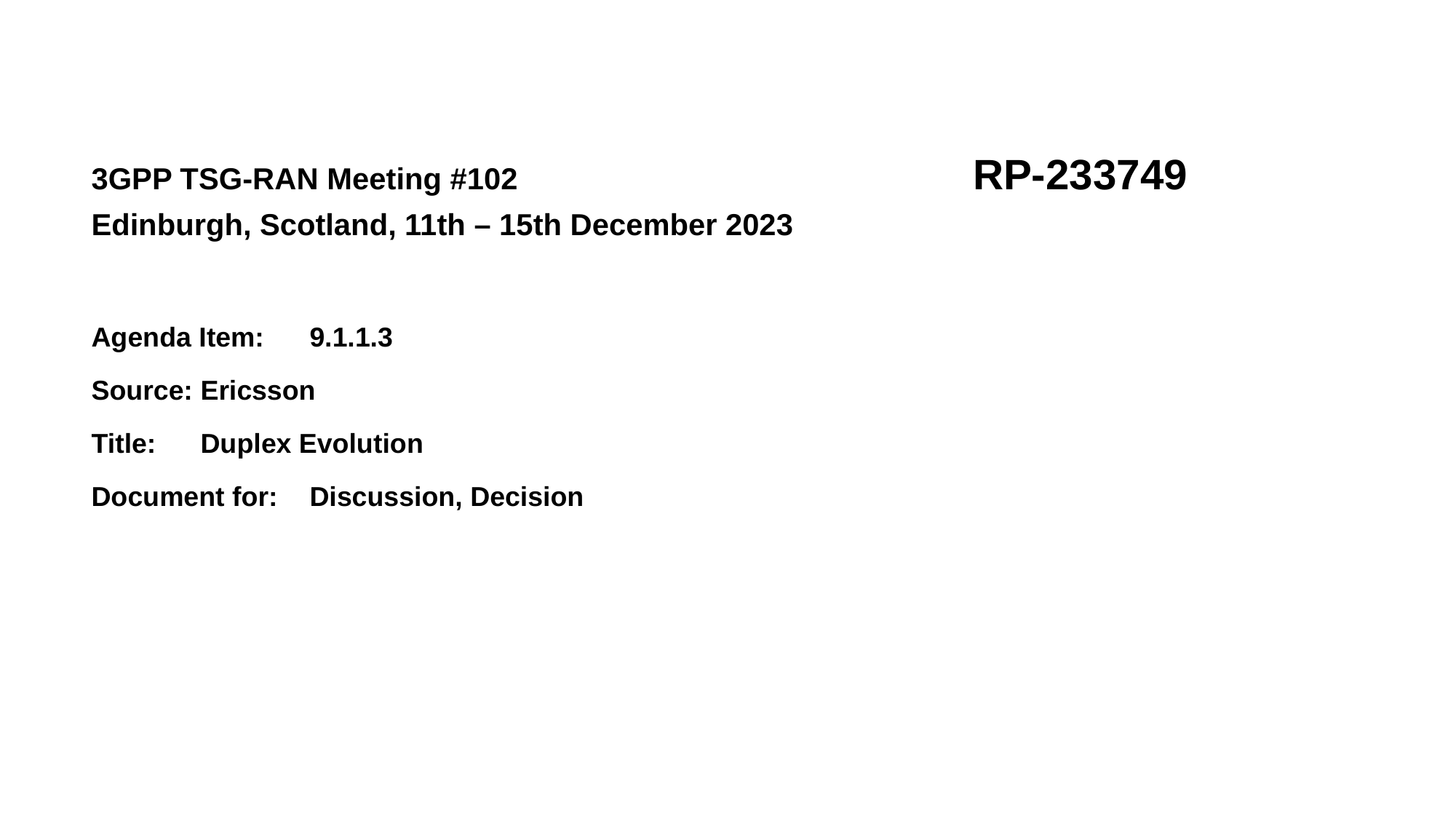

3GPP TSG-RAN Meeting #102					 RP-233749
Edinburgh, Scotland, 11th – 15th December 2023

Agenda Item:	9.1.1.3
Source:	Ericsson
Title:	Duplex Evolution
Document for:	Discussion, Decision